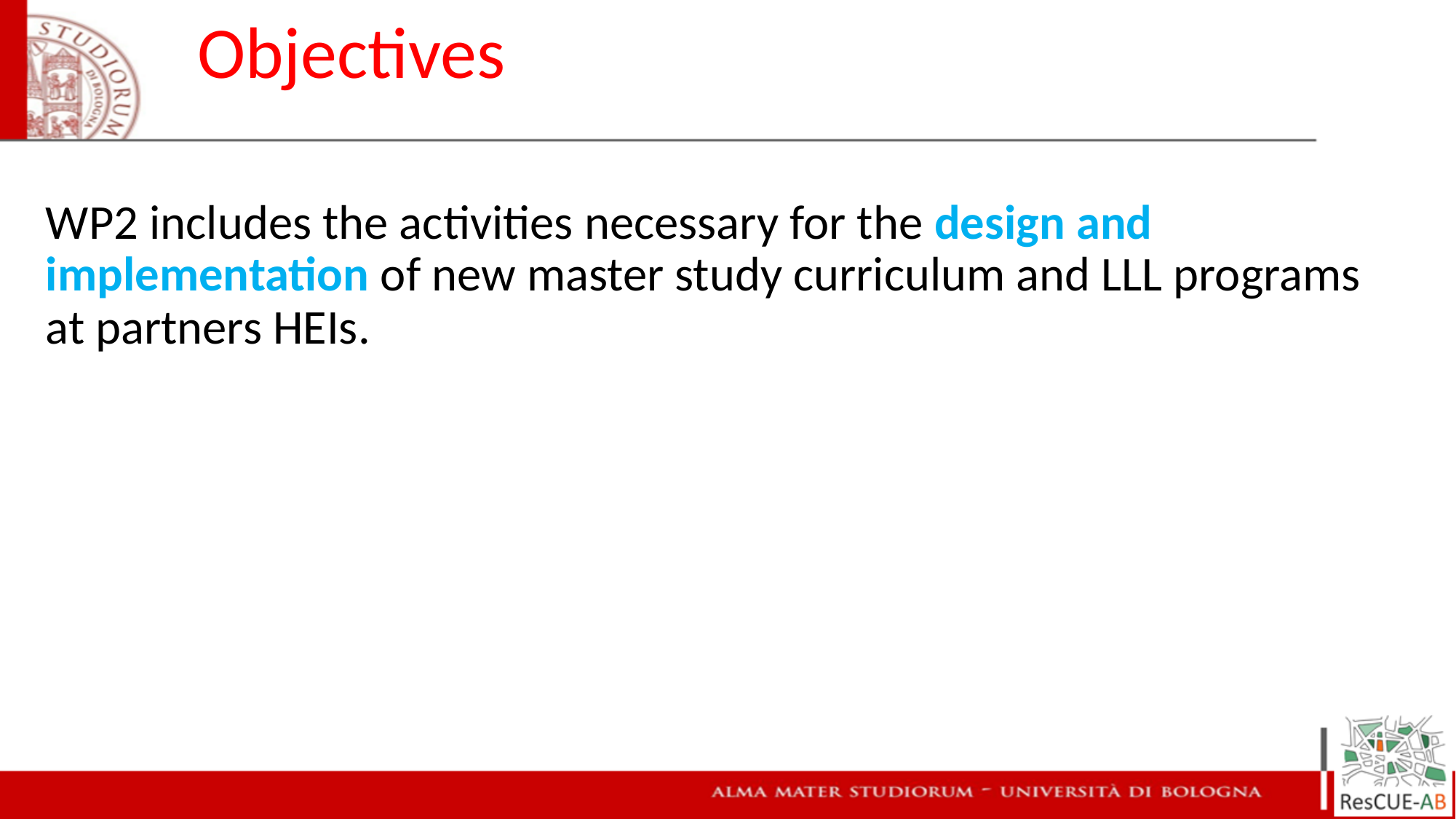

Objectives
WP2 includes the activities necessary for the design and implementation of new master study curriculum and LLL programs at partners HEIs.